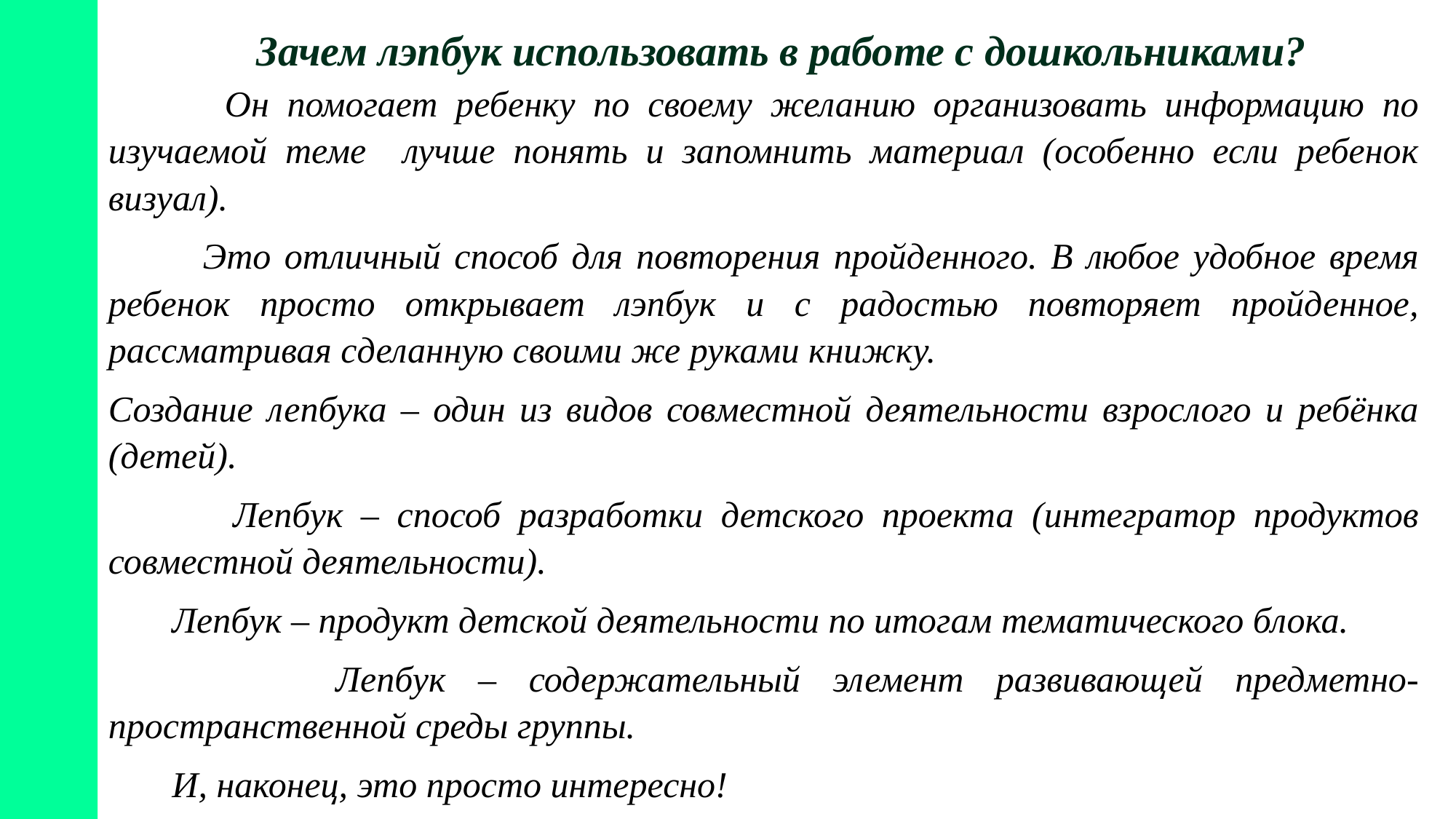

Зачем лэпбук использовать в работе с дошкольниками?
       Он помогает ребенку по своему желанию организовать информацию по изучаемой теме  лучше понять и запомнить материал (особенно если ребенок визуал).
       Это отличный способ для повторения пройденного. В любое удобное время ребенок просто открывает лэпбук и с радостью повторяет пройденное, рассматривая сделанную своими же руками книжку.
Создание лепбука – один из видов совместной деятельности взрослого и ребёнка (детей).
       Лепбук – способ разработки детского проекта (интегратор продуктов совместной деятельности).
       Лепбук – продукт детской деятельности по итогам тематического блока.
       Лепбук – содержательный элемент развивающей предметно-пространственной среды группы.
       И, наконец, это просто интересно!